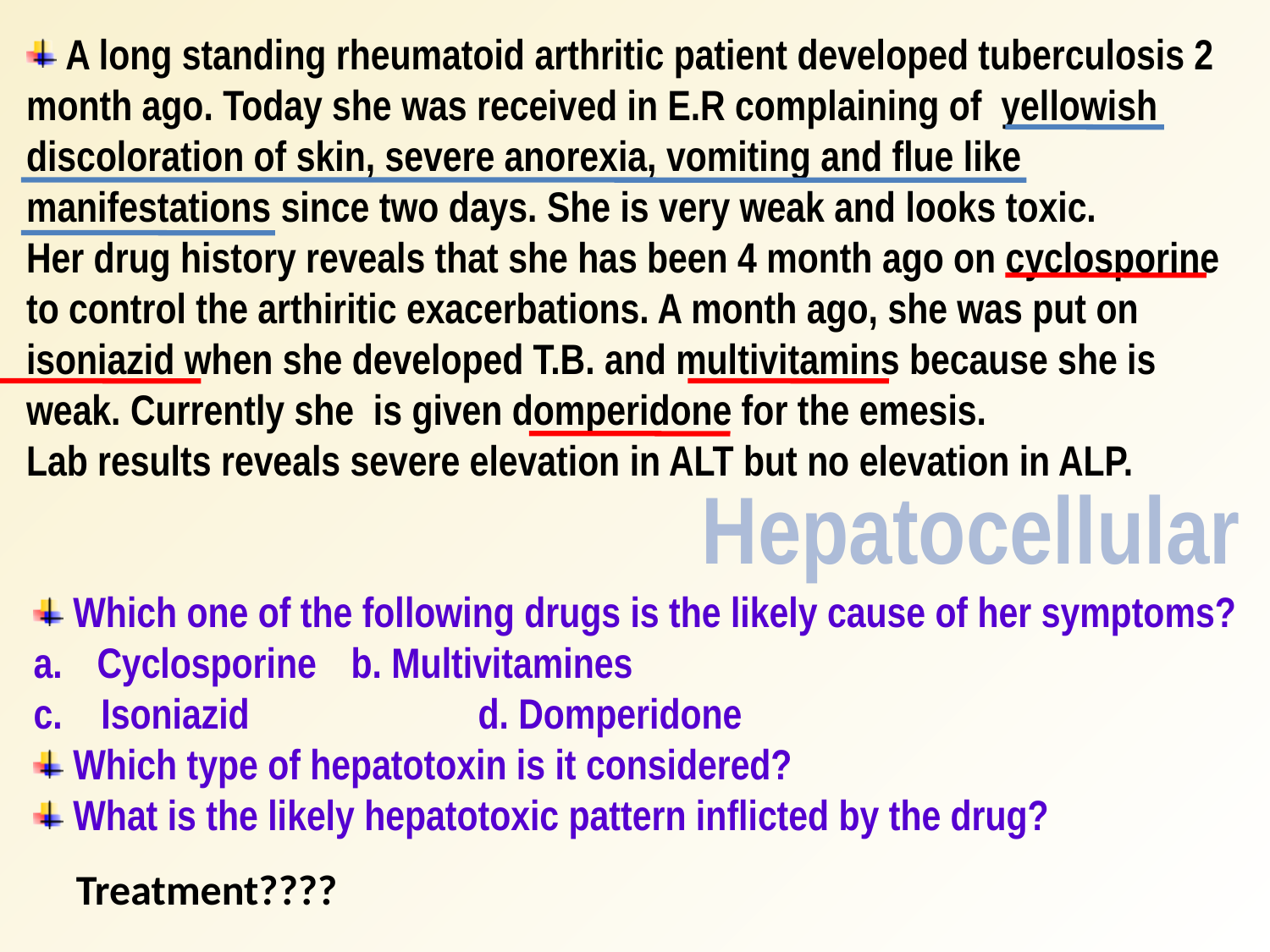

A long standing rheumatoid arthritic patient developed tuberculosis 2 month ago. Today she was received in E.R complaining of  yellowish discoloration of skin, severe anorexia, vomiting and flue like manifestations since two days. She is very weak and looks toxic.
Her drug history reveals that she has been 4 month ago on cyclosporine to control the arthiritic exacerbations. A month ago, she was put on isoniazid when she developed T.B. and multivitamins because she is weak. Currently she  is given domperidone for the emesis.
Lab results reveals severe elevation in ALT but no elevation in ALP.
Hepatocellular

 Which one of the following drugs is the likely cause of her symptoms?
Cyclosporine	b. Multivitamines
c.    Isoniazid		d. Domperidone
 Which type of hepatotoxin is it considered?
 What is the likely hepatotoxic pattern inflicted by the drug?
Treatment????